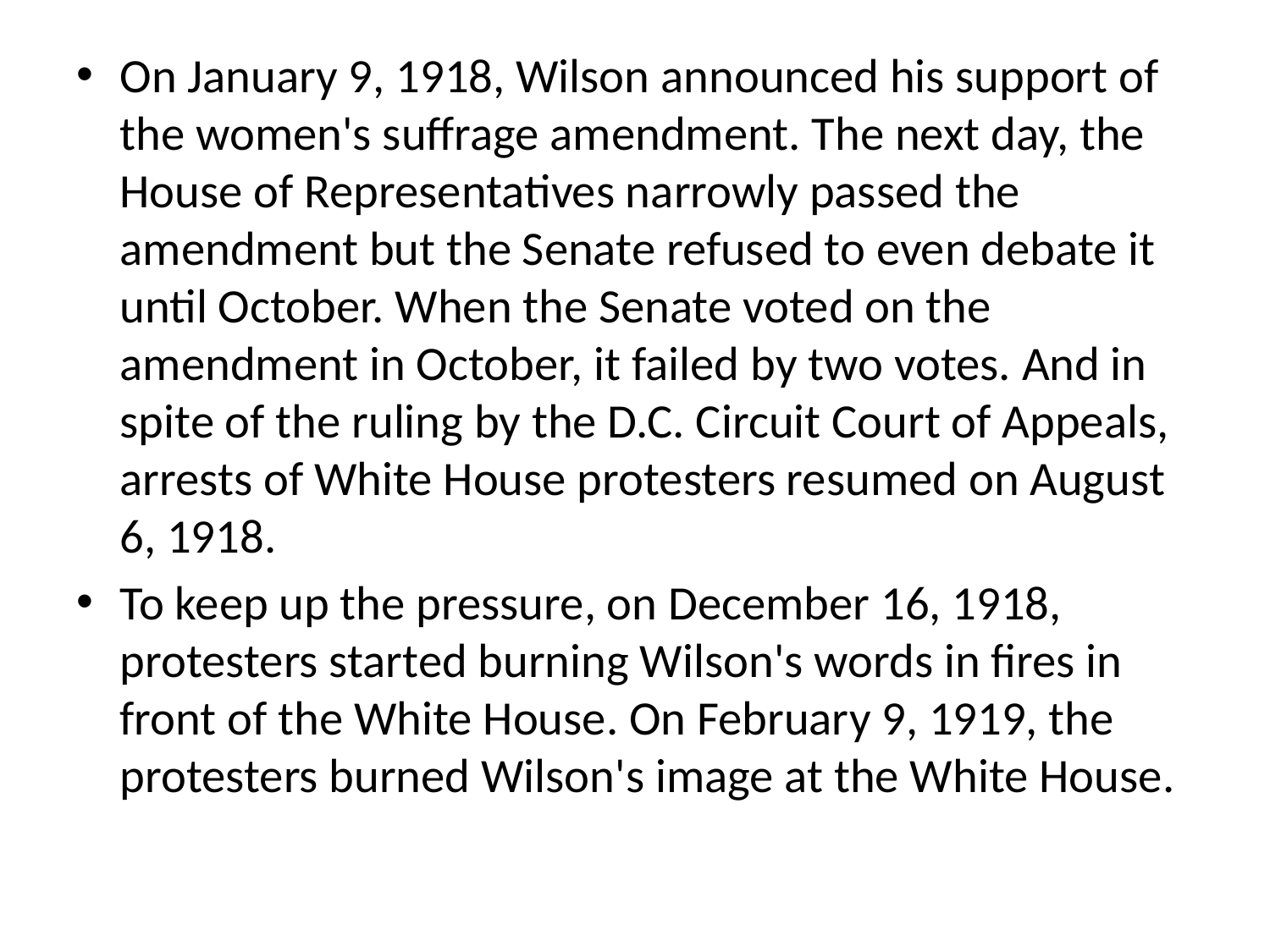

#
On January 9, 1918, Wilson announced his support of the women's suffrage amendment. The next day, the House of Representatives narrowly passed the amendment but the Senate refused to even debate it until October. When the Senate voted on the amendment in October, it failed by two votes. And in spite of the ruling by the D.C. Circuit Court of Appeals, arrests of White House protesters resumed on August 6, 1918.
To keep up the pressure, on December 16, 1918, protesters started burning Wilson's words in fires in front of the White House. On February 9, 1919, the protesters burned Wilson's image at the White House.